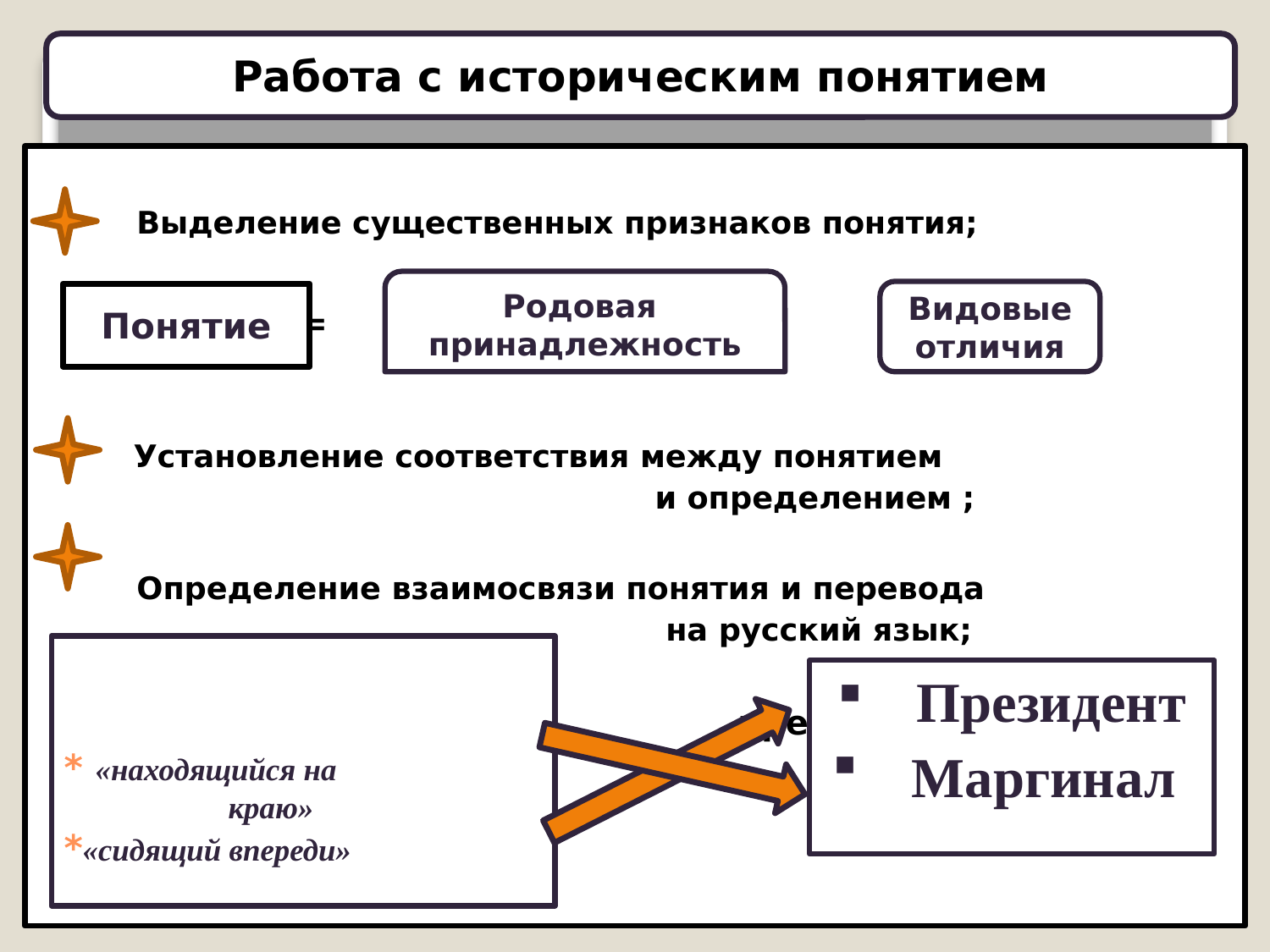

Работа с историческим понятием

        Выделение существенных признаков понятия;

                     =                                  +

       Установление соответствия между понятием
                                                        и определением ;

        Определение взаимосвязи понятия и перевода
                                                         на русский язык;

                                                          презпн
        «находящийся

Родовая
принадлежность
Видовые отличия
Понятие

# * «находящийся на краю» *«сидящий впереди»
Президент
Маргинал